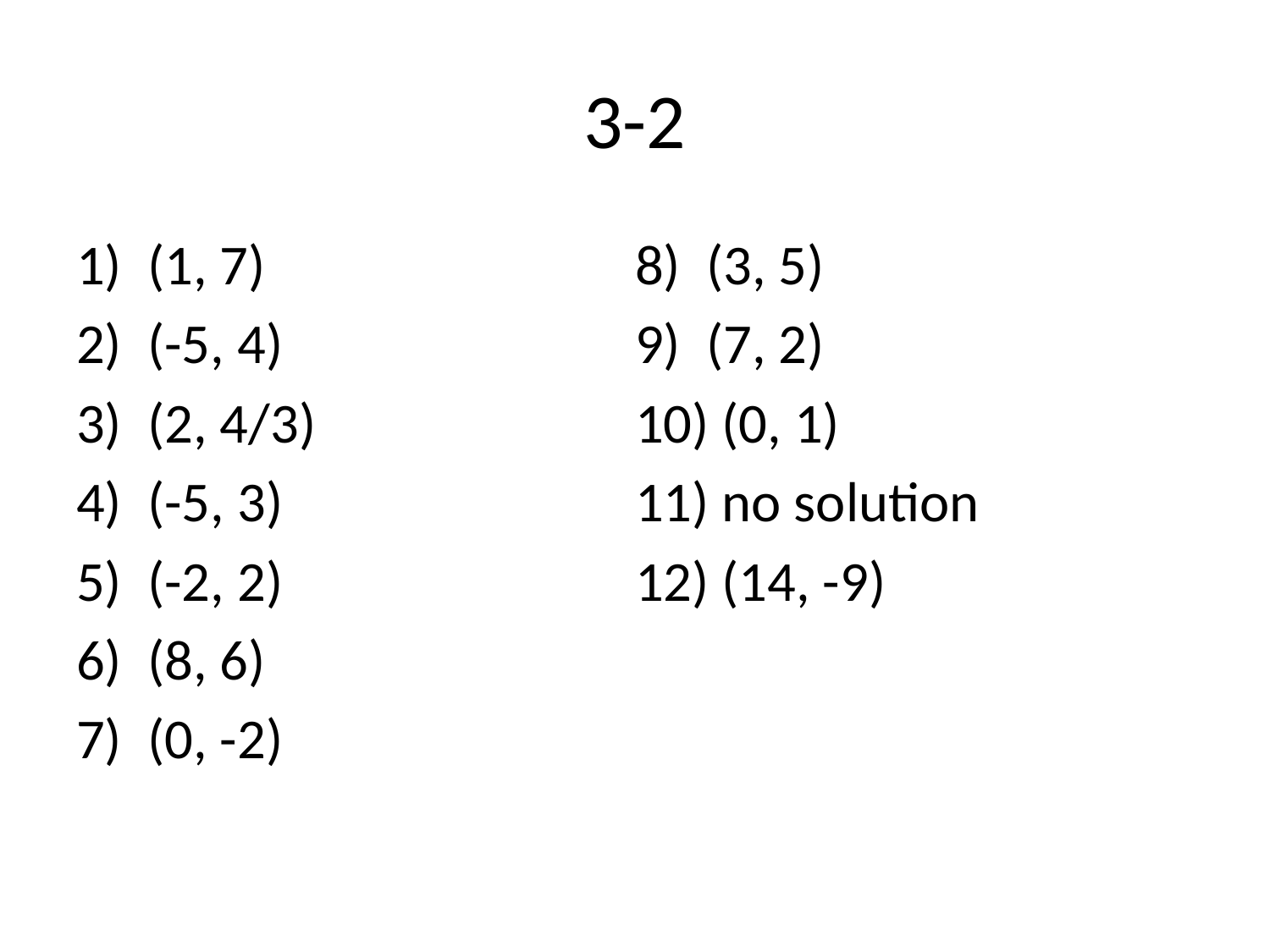

# 3-2
(1, 7)
(-5, 4)
(2, 4/3)
(-5, 3)
(-2, 2)
(8, 6)
(0, -2)
(3, 5)
(7, 2)
 (0, 1)
 no solution
 (14, -9)